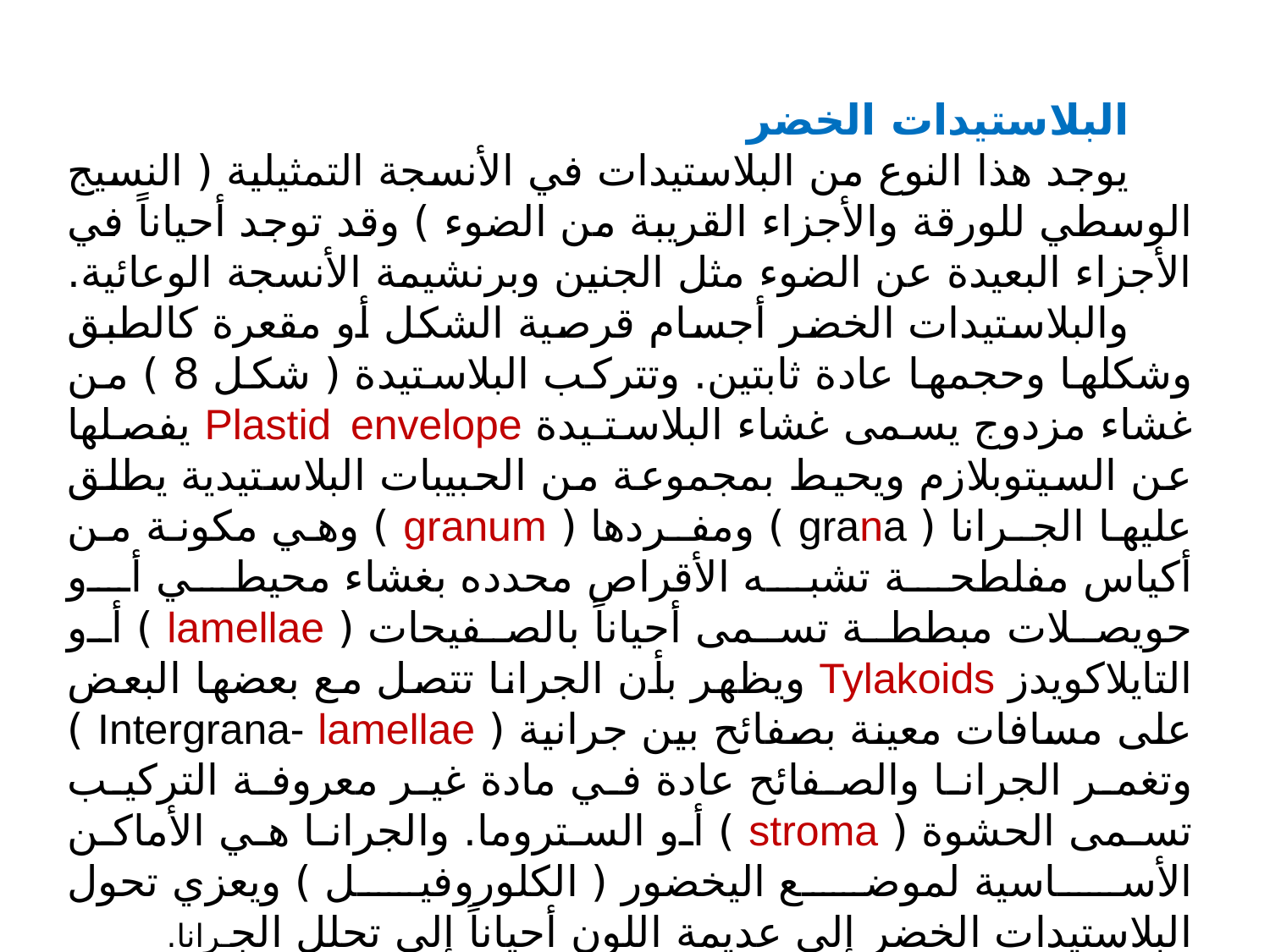

البلاستيدات الخضر
	يوجد هذا النوع من البلاستيدات في الأنسجة التمثيلية ( النسيج الوسطي للورقة والأجزاء القريبة من الضوء ) وقد توجد أحياناً في الأجزاء البعيدة عن الضوء مثل الجنين وبرنشيمة الأنسجة الوعائية.
والبلاستيدات الخضر أجسام قرصية الشكل أو مقعرة كالطبق وشكلها وحجمها عادة ثابتين. وتتركب البلاستيدة ( شكل 8 ) من غشاء مزدوج يسمى غشاء البلاستـيدة Plastid envelope يفصلها عن السيتوبلازم ويحيط بمجموعة من الحبيبات البلاستيدية يطلق عليها الجـرانا ( grana ) ومفـردها ( granum ) وهي مكونة من أكياس مفلطحة تشبه الأقراص محدده بغشاء محيطي أو حويصلات مبططة تسمى أحياناً بالصفيحات ( lamellae ) أو التايلاكويدز Tylakoids ويظهر بأن الجرانا تتصل مع بعضها البعض على مسافات معينة بصفائح بين جرانية ( Intergrana- lamellae ) وتغمر الجرانا والصفائح عادة في مادة غير معروفة التركيب تسمى الحشوة ( stroma ) أو الستروما. والجرانا هي الأماكن الأساسية لموضع اليخضور ( الكلوروفيل ) ويعزي تحول البلاستيدات الخضر إلى عديمة اللون أحياناً إلى تحلل الجـرانا.